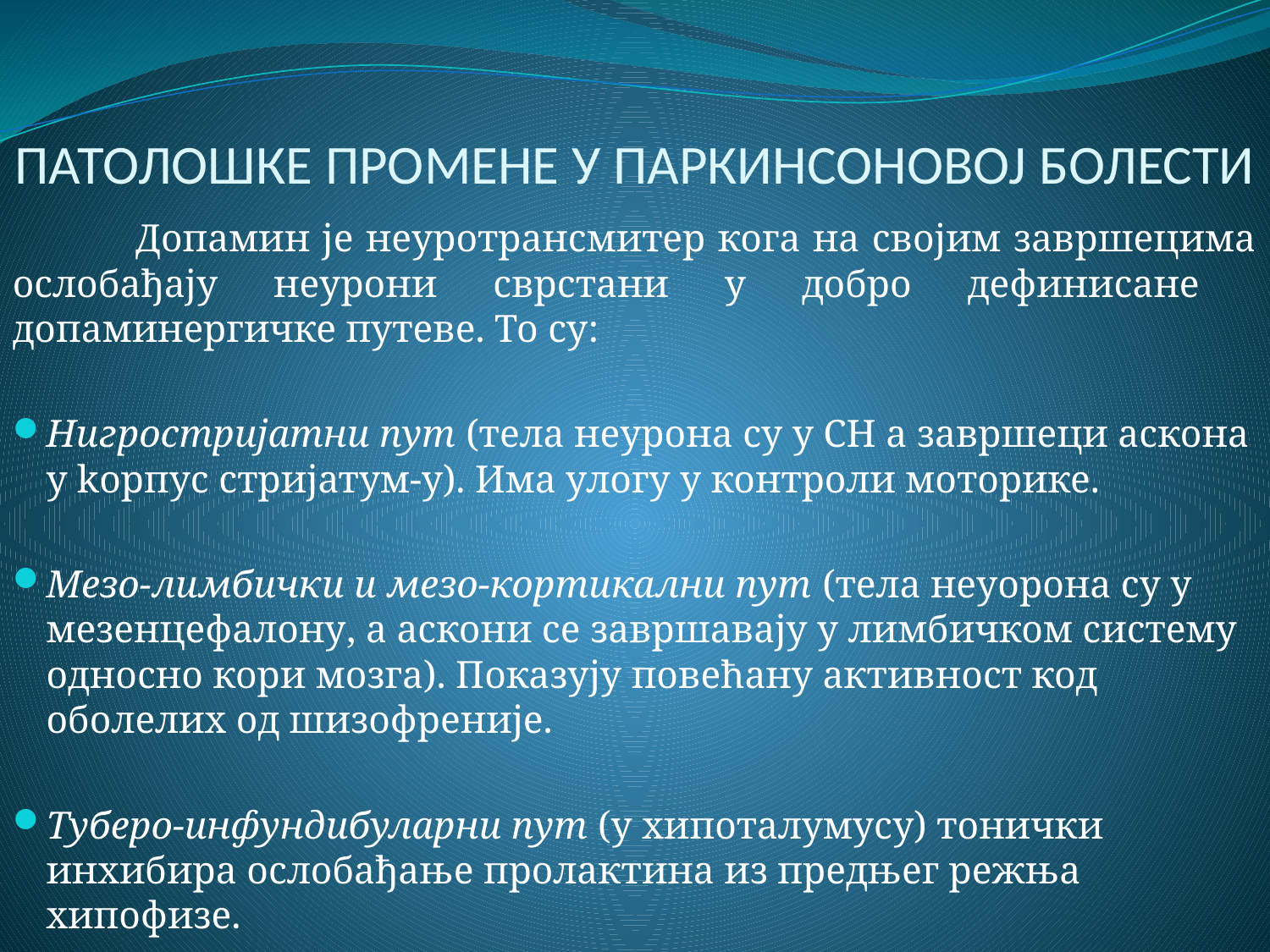

# ПАТОЛОШКЕ ПРОМЕНЕ У ПАРКИНСОНОВОЈ БОЛЕСТИ
          Допамин је неуротрансмитер кога на својим завршецима ослобађају неурони сврстани у добро дефинисане  допаминергичке путеве. То су:

Нигростријатни пут (тела неурона су у СН а завршеци аскона у kорпус стријатум-у). Има улогу у контроли моторике.

Мезо-лимбички и мезо-кортикални пут (тела неуорона су у мезенцефалону, а аскони се завршавају у лимбичком систему односно кори мозга). Показују повећану активност код оболелих од шизофреније.

Туберо-инфундибуларни пут (у хипоталумусу) тонички инхибира ослобађање пролактина из предњег режња хипофизе.